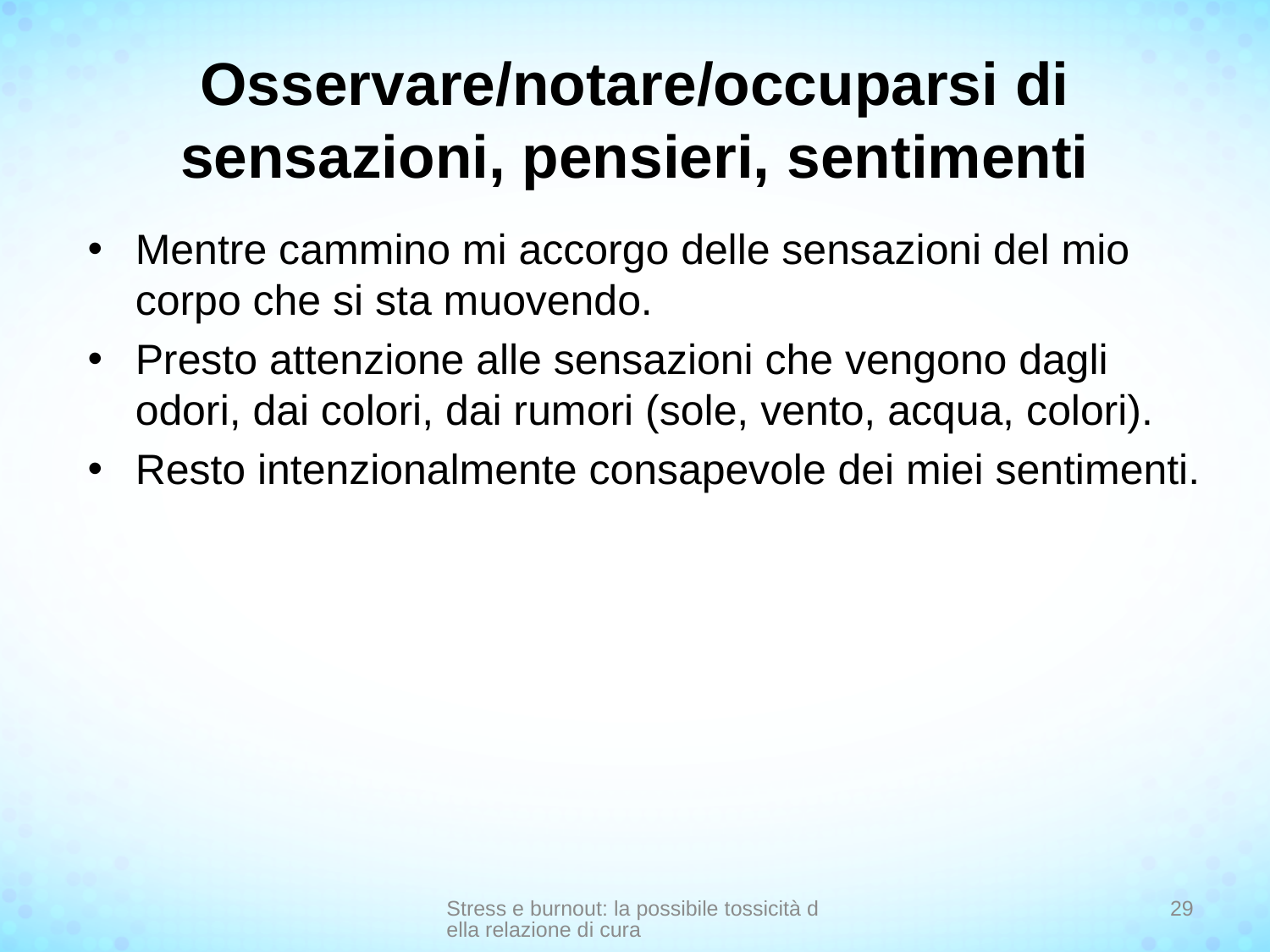

# Osservare/notare/occuparsi di sensazioni, pensieri, sentimenti
Mentre cammino mi accorgo delle sensazioni del mio corpo che si sta muovendo.
Presto attenzione alle sensazioni che vengono dagli odori, dai colori, dai rumori (sole, vento, acqua, colori).
Resto intenzionalmente consapevole dei miei sentimenti.
Stress e burnout: la possibile tossicità della relazione di cura
29